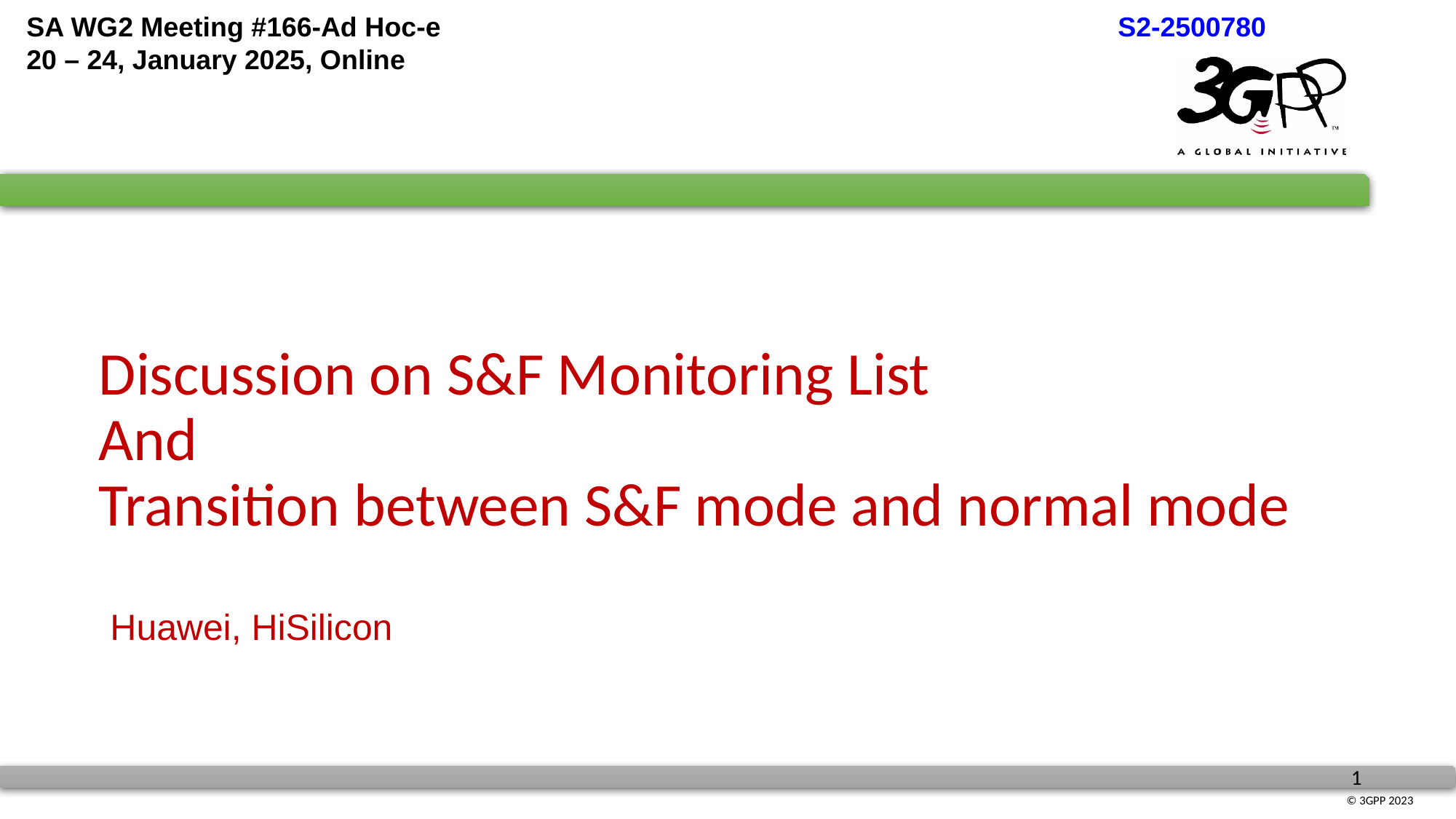

# Discussion on S&F Monitoring List And Transition between S&F mode and normal mode

Huawei, HiSilicon